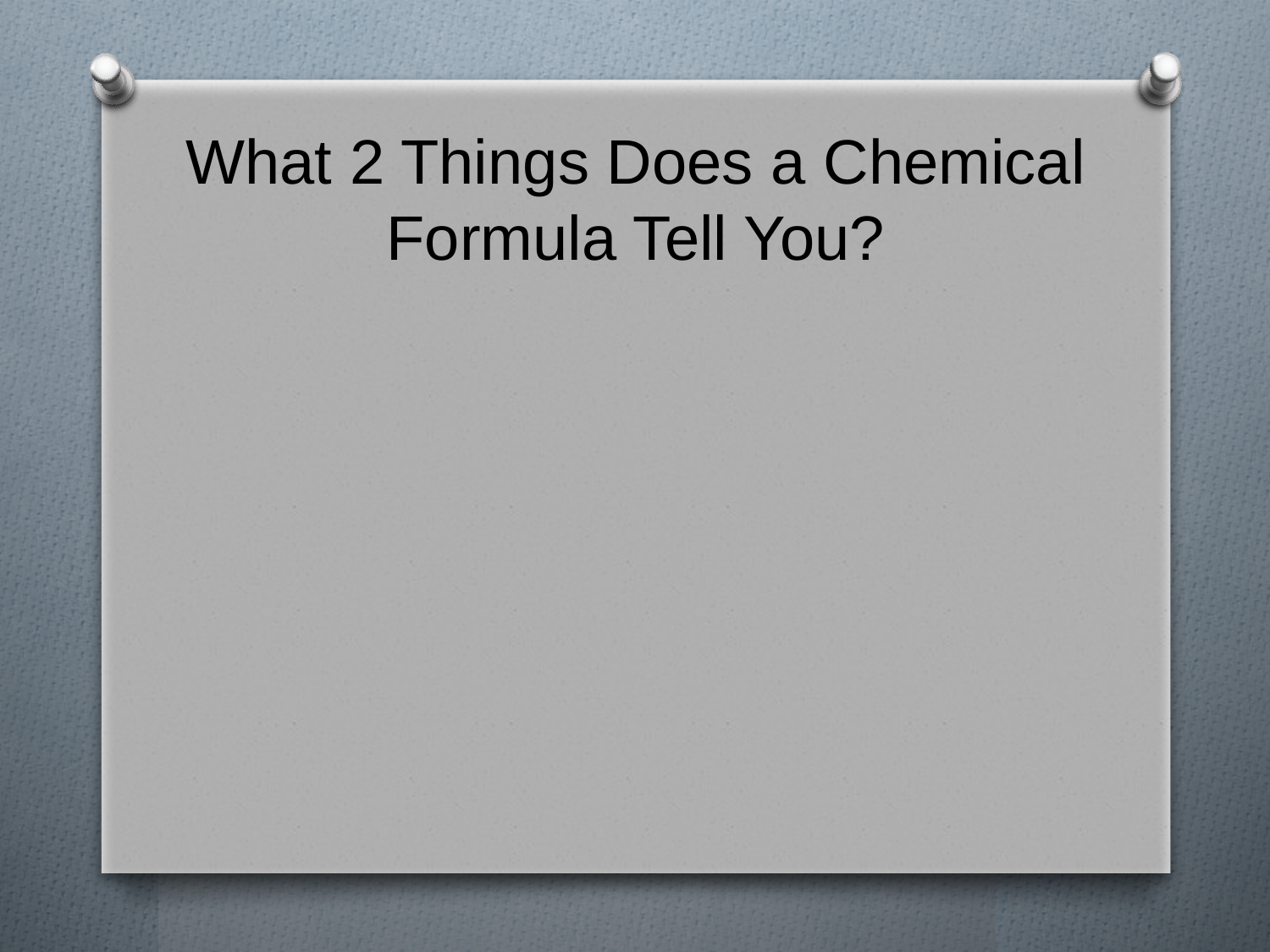

# What 2 Things Does a Chemical Formula Tell You?